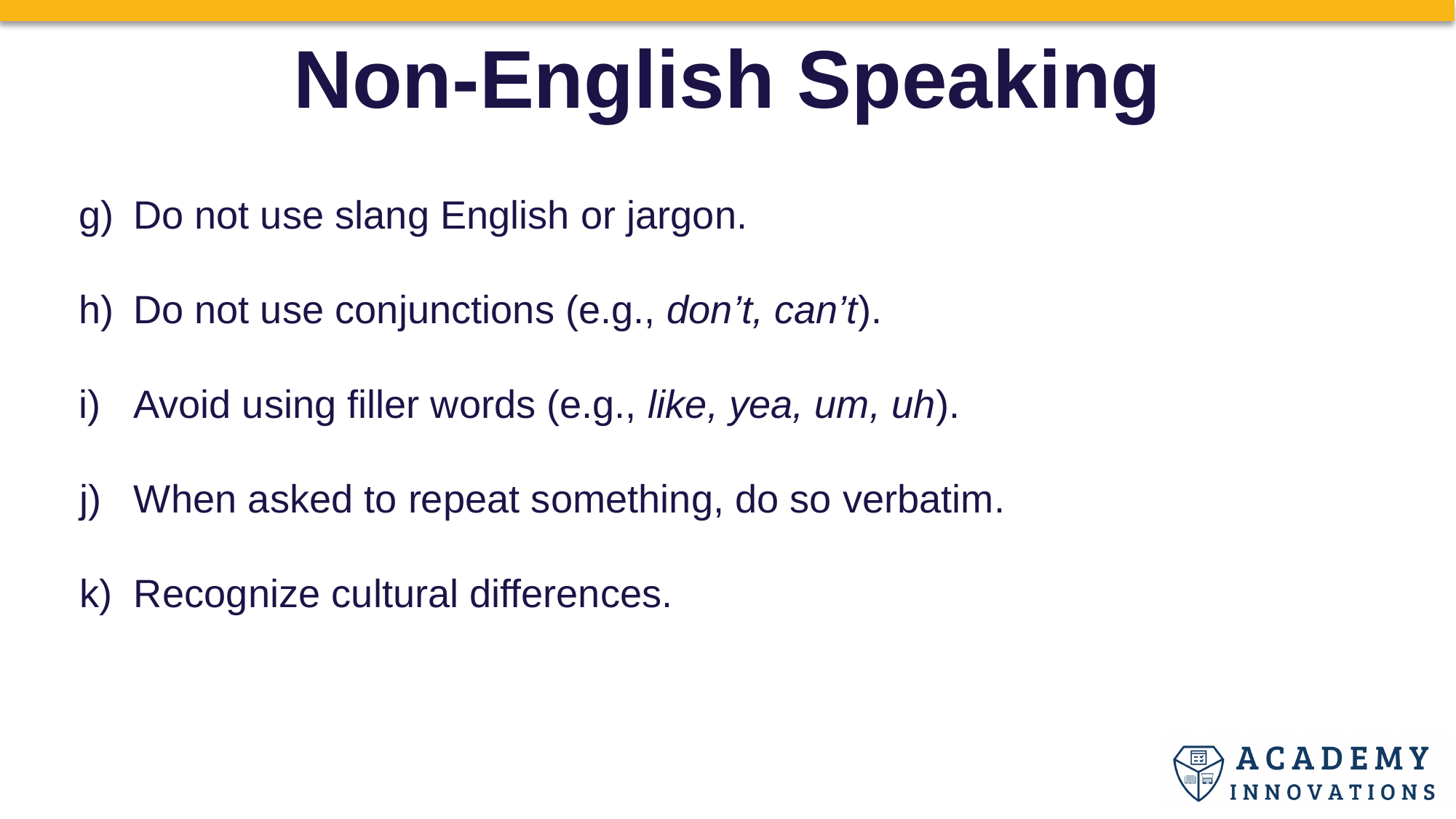

Non-English Speaking
Do not use slang English or jargon.
Do not use conjunctions (e.g., don’t, can’t).
Avoid using filler words (e.g., like, yea, um, uh).
When asked to repeat something, do so verbatim.
Recognize cultural differences.